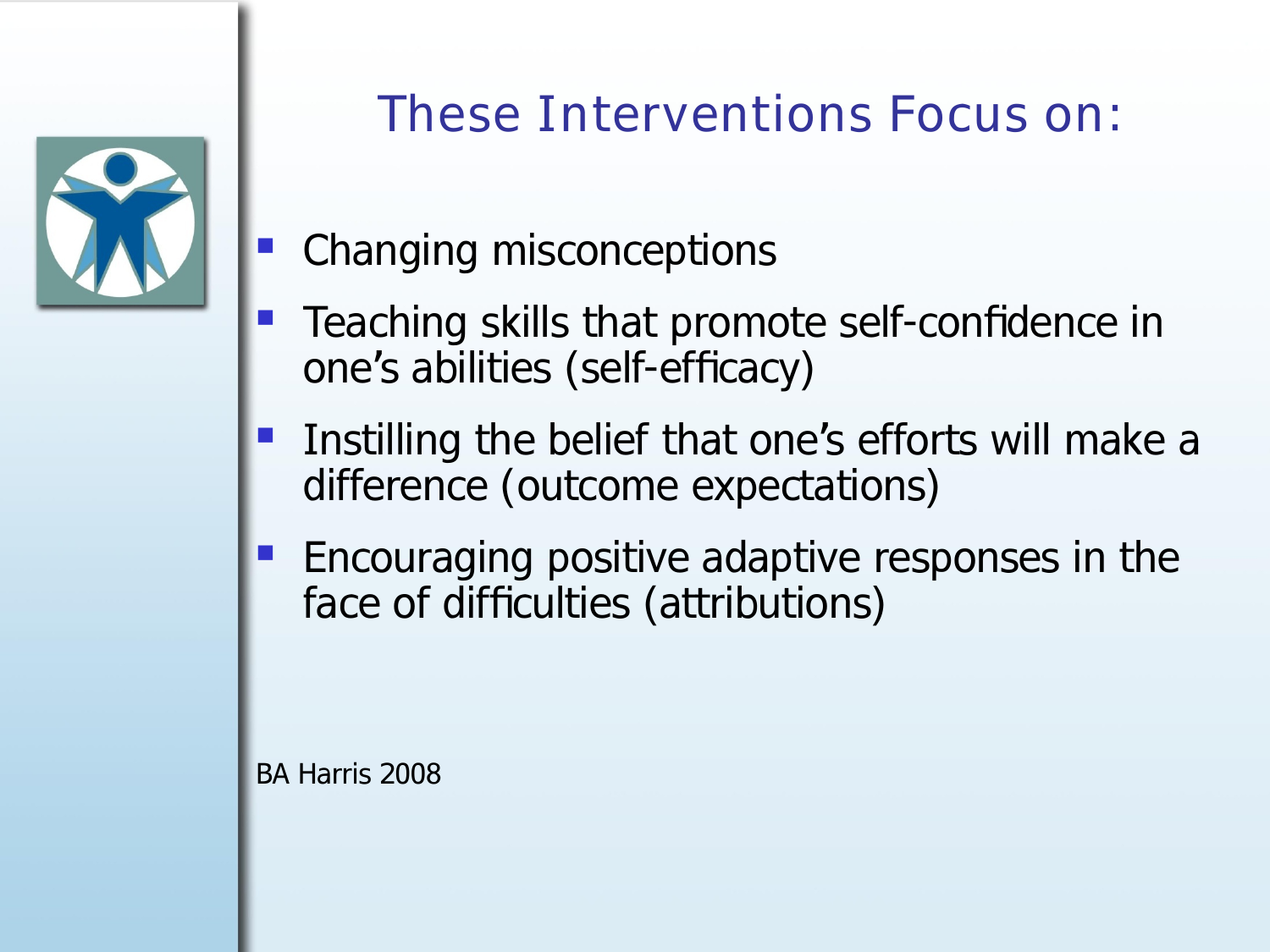

# These Interventions Focus on:
Changing misconceptions

Teaching skills that promote self-confidence in one’s abilities (self-efficacy)

Instilling the belief that one’s efforts will make a difference (outcome expectations)

Encouraging positive adaptive responses in the face of difficulties (attributions)

BA Harris 2008